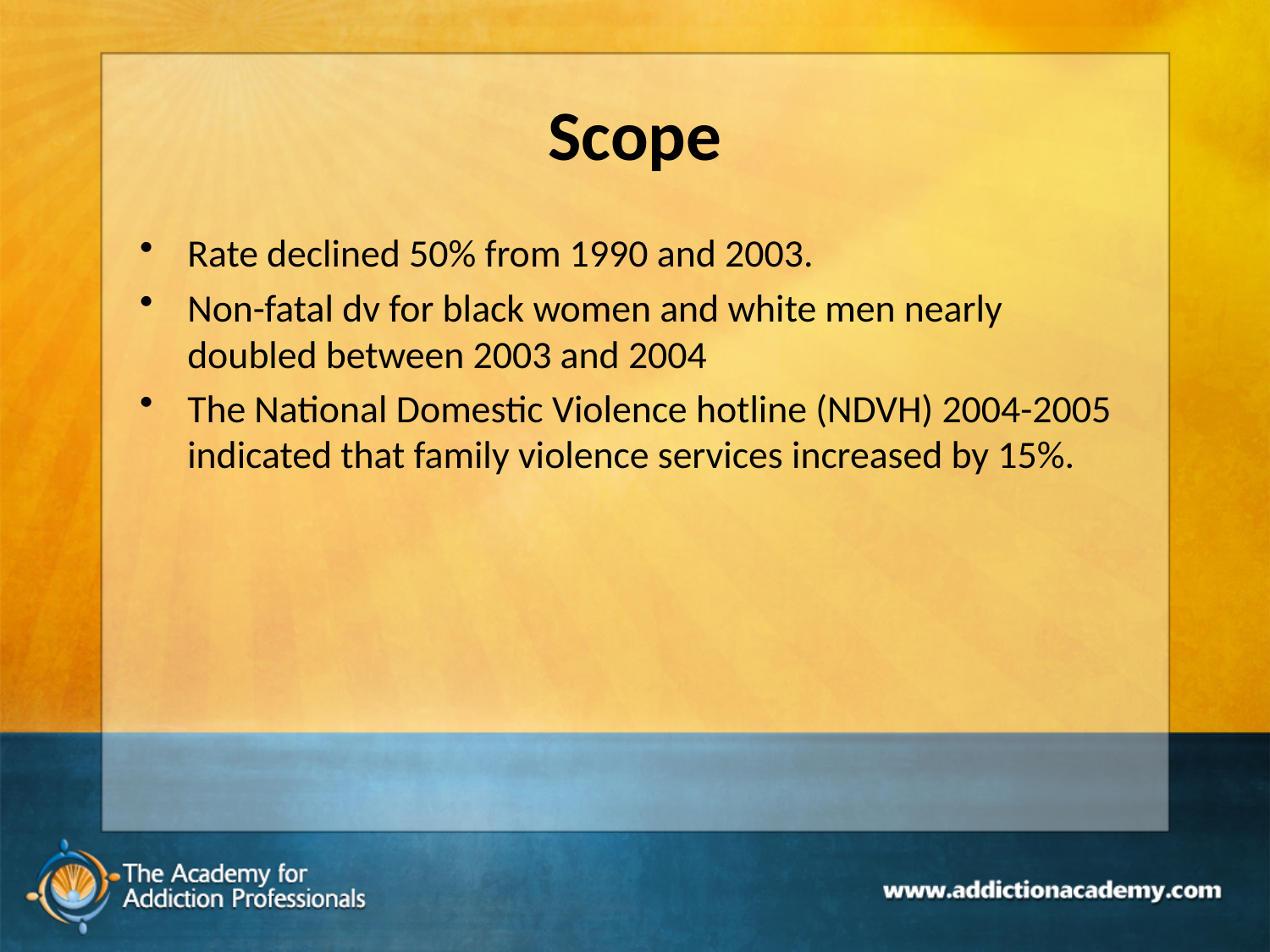

# Scope
Rate declined 50% from 1990 and 2003.
Non-fatal dv for black women and white men nearly doubled between 2003 and 2004
The National Domestic Violence hotline (NDVH) 2004-2005 indicated that family violence services increased by 15%.